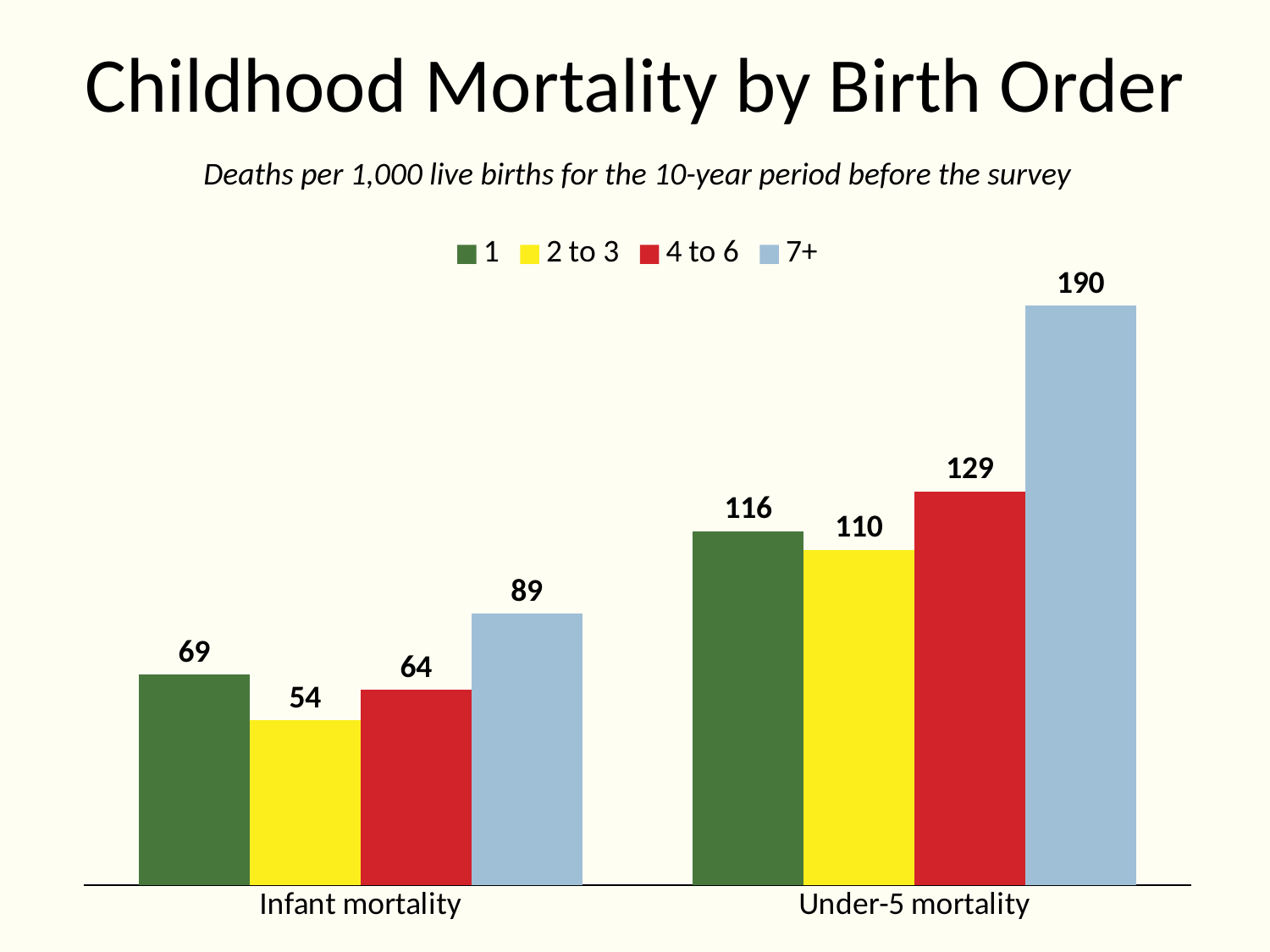

# Childhood Mortality by Birth Order
Deaths per 1,000 live births for the 10-year period before the survey

### Chart

| Category | 1 | 2 to 3 | 4 to 6 | 7+ |
|---|---|---|---|---|
| Infant mortality | 69.0 | 54.0 | 64.0 | 89.0 |
| Under-5 mortality | 116.0 | 110.0 | 129.0 | 190.0 |